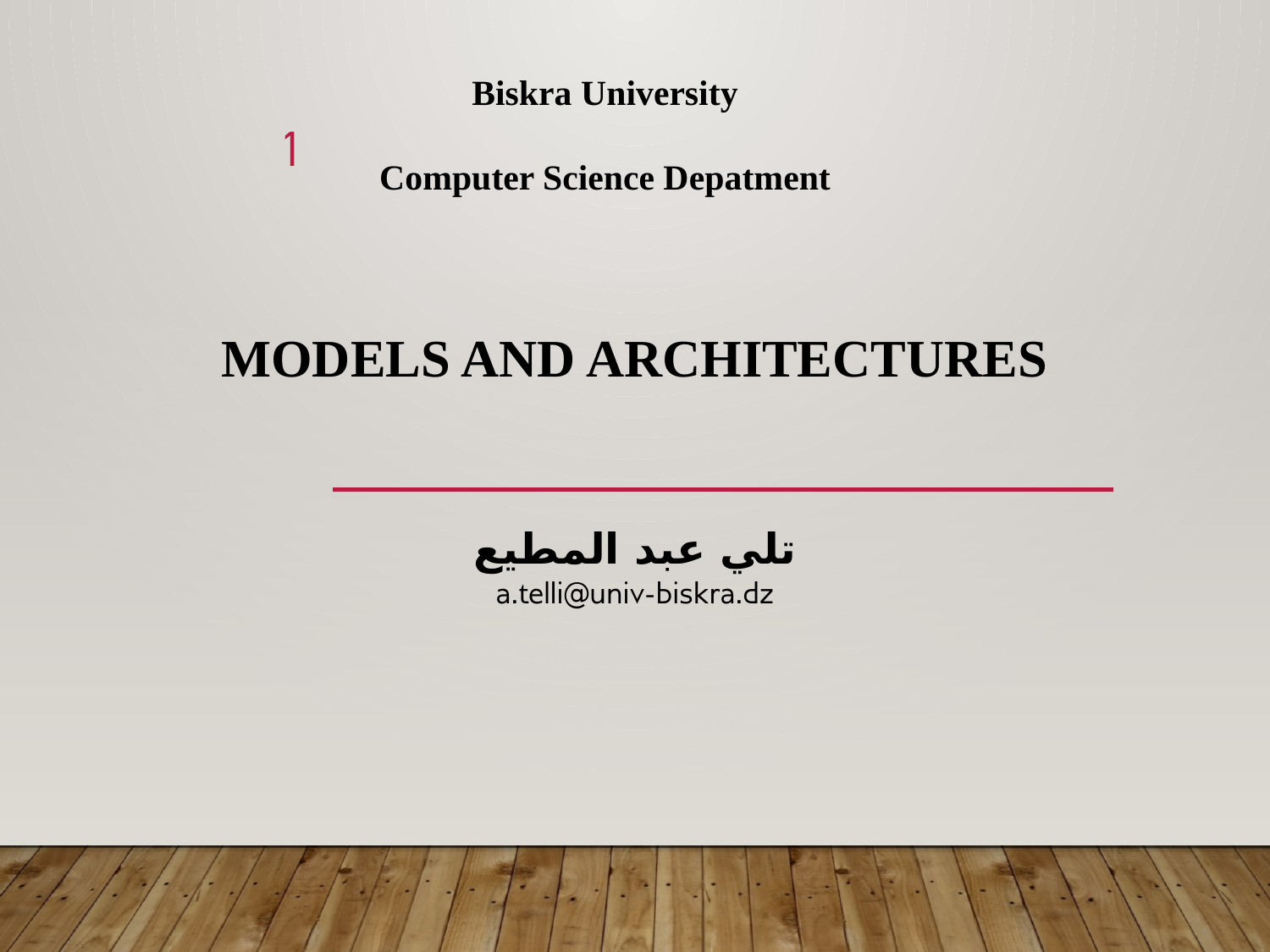

Biskra University
Computer Science Depatment

1
# Models and Architectures
تلي عبد المطيع
a.telli@univ-biskra.dz